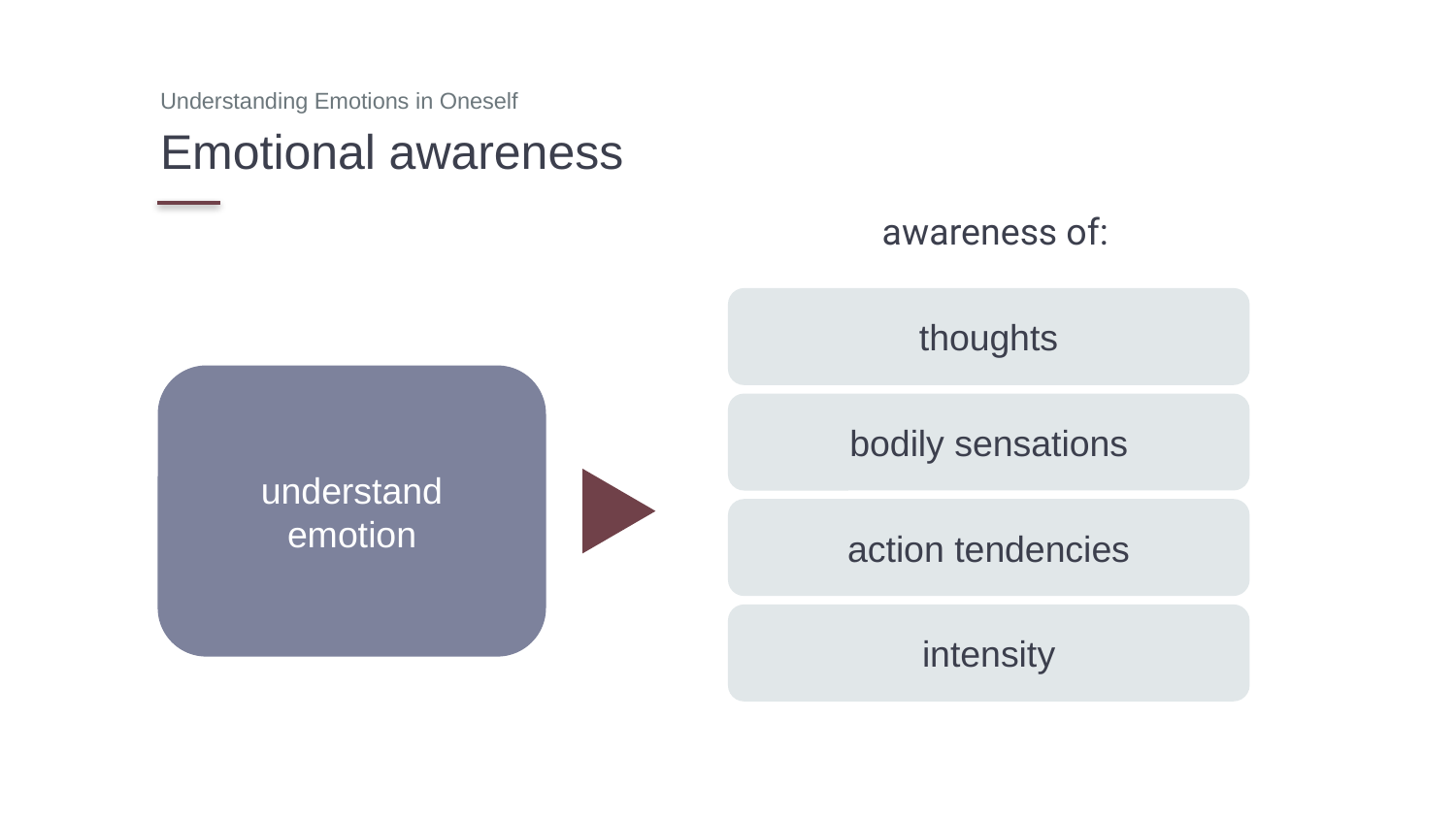

Understanding Emotions in Oneself
# Emotional awareness
awareness of:
thoughts
understand
emotion
bodily sensations

action tendencies
intensity